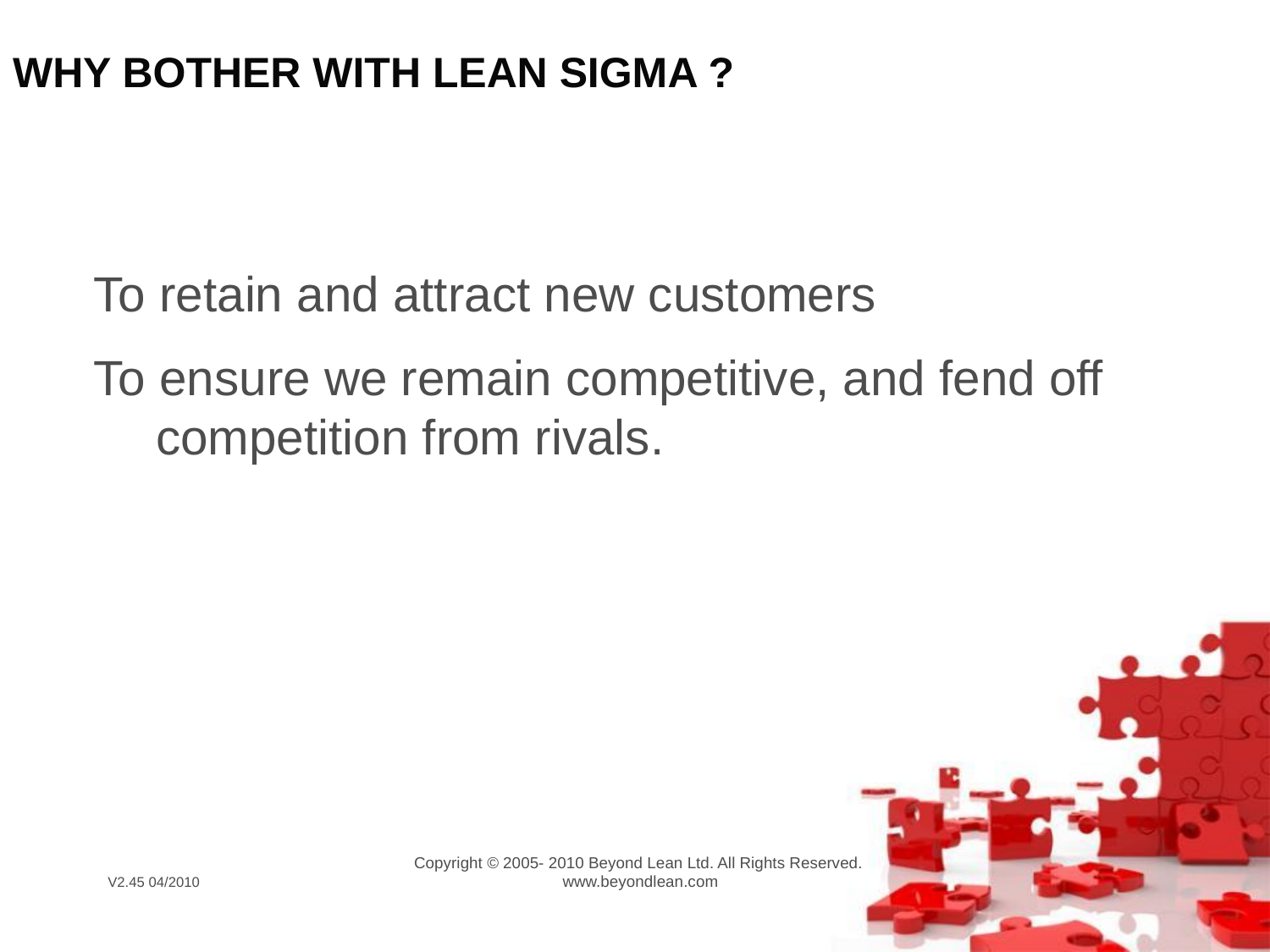

WHY BOTHER WITH LEAN SIGMA ?
To retain and attract new customers
To ensure we remain competitive, and fend off competition from rivals.